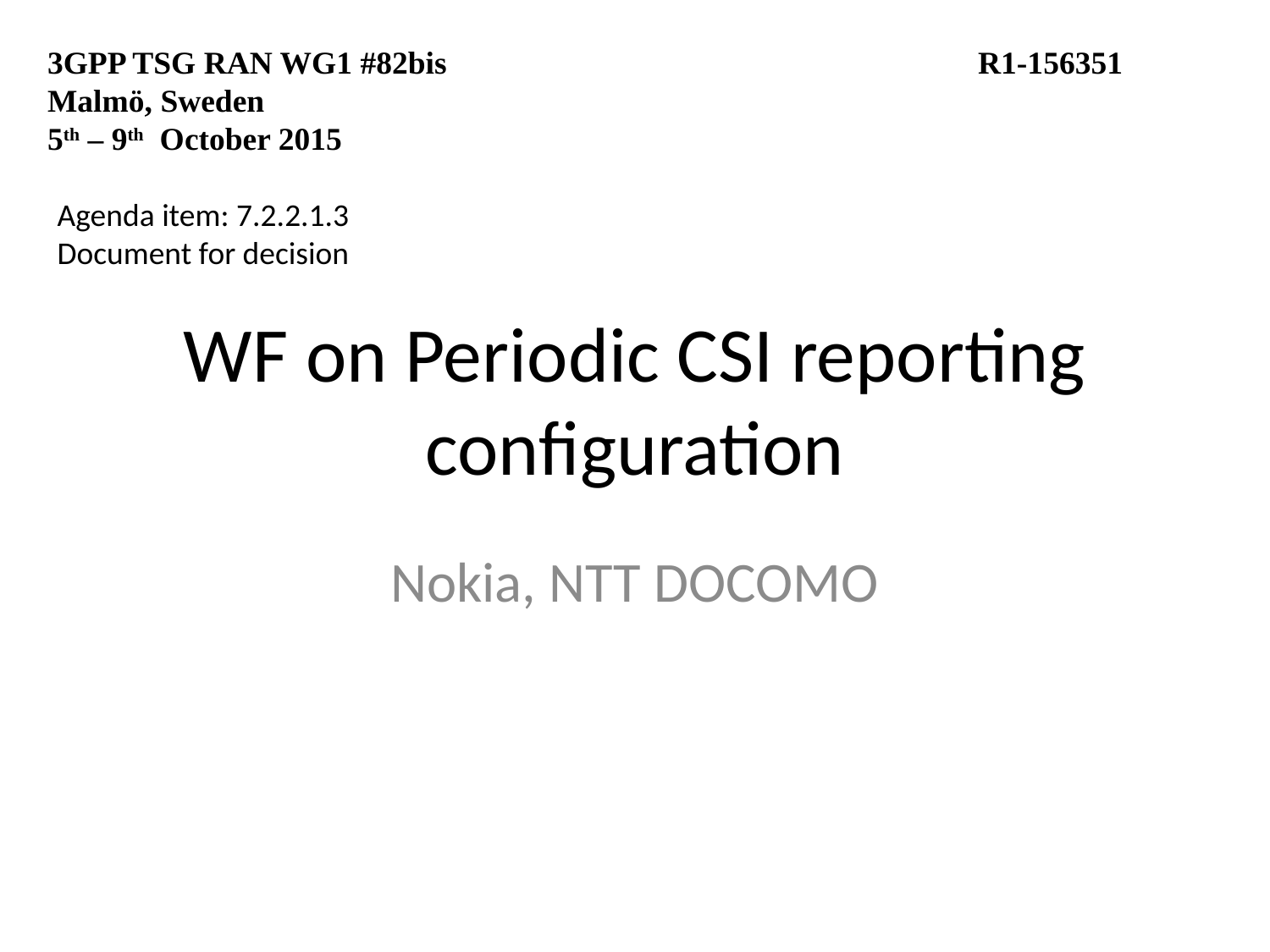

3GPP TSG RAN WG1 #82bis			                     R1-156351
Malmö, Sweden
5th – 9th  October 2015
Agenda item: 7.2.2.1.3
Document for decision
# WF on Periodic CSI reporting configuration
Nokia, NTT DOCOMO